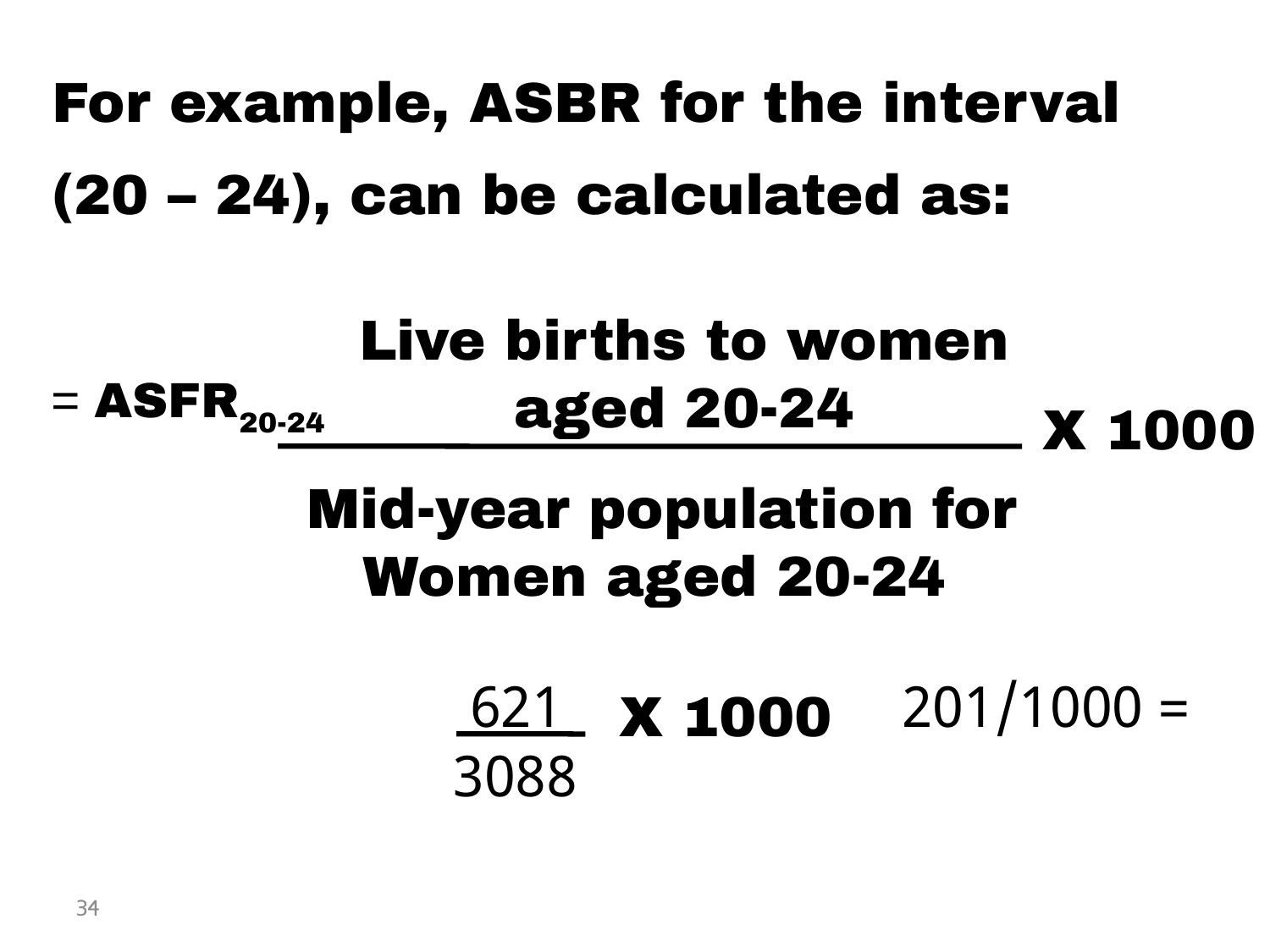

For example, ASBR for the interval (20 – 24), can be calculated as:
Live births to women aged 20-24
ASFR20-24 =
X 1000
Mid-year population for
Women aged 20-24
621
= 201/1000
X 1000
3088
34